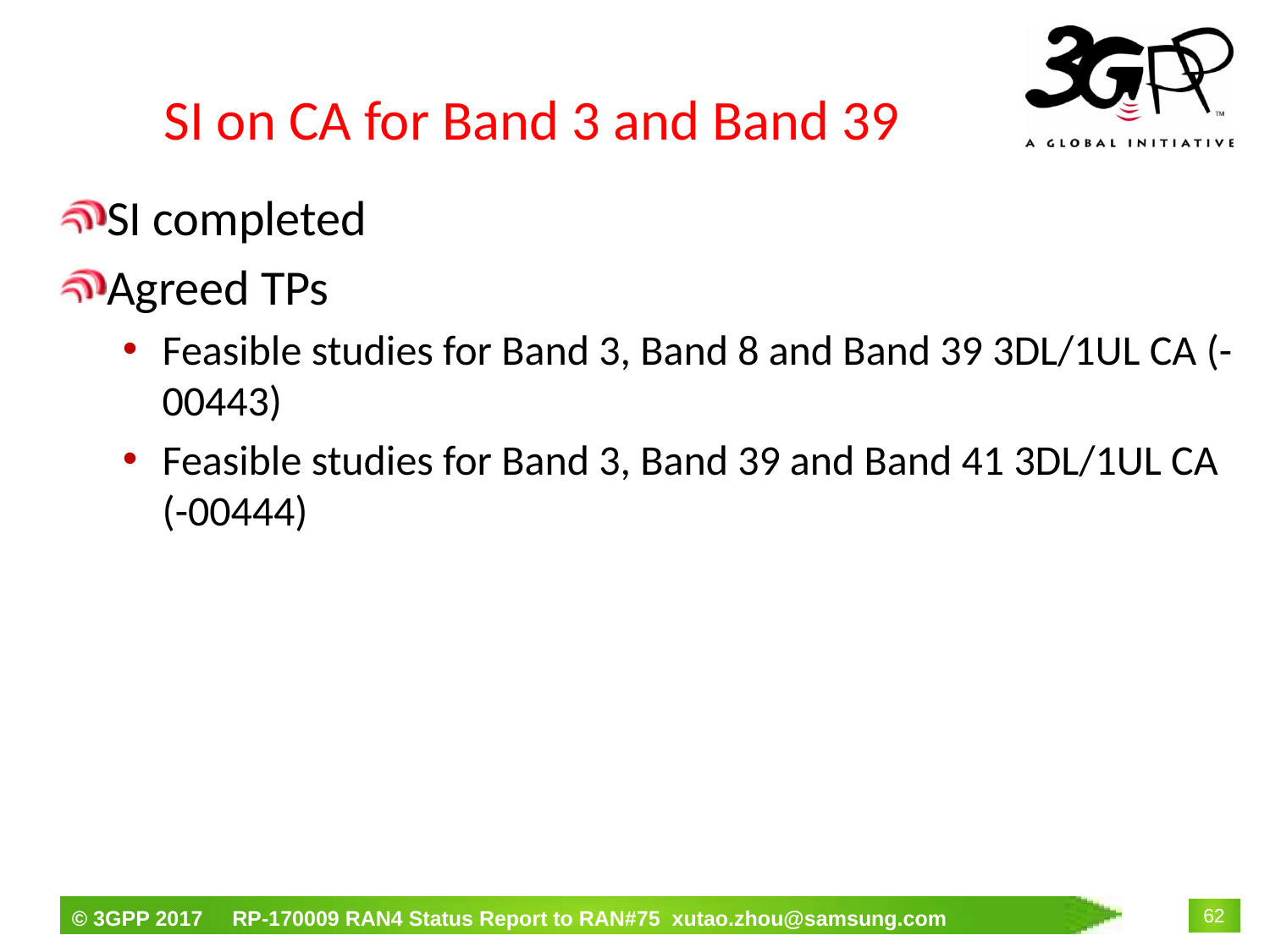

# SI on CA for Band 3 and Band 39
SI completed
Agreed TPs
Feasible studies for Band 3, Band 8 and Band 39 3DL/1UL CA (-00443)
Feasible studies for Band 3, Band 39 and Band 41 3DL/1UL CA (-00444)